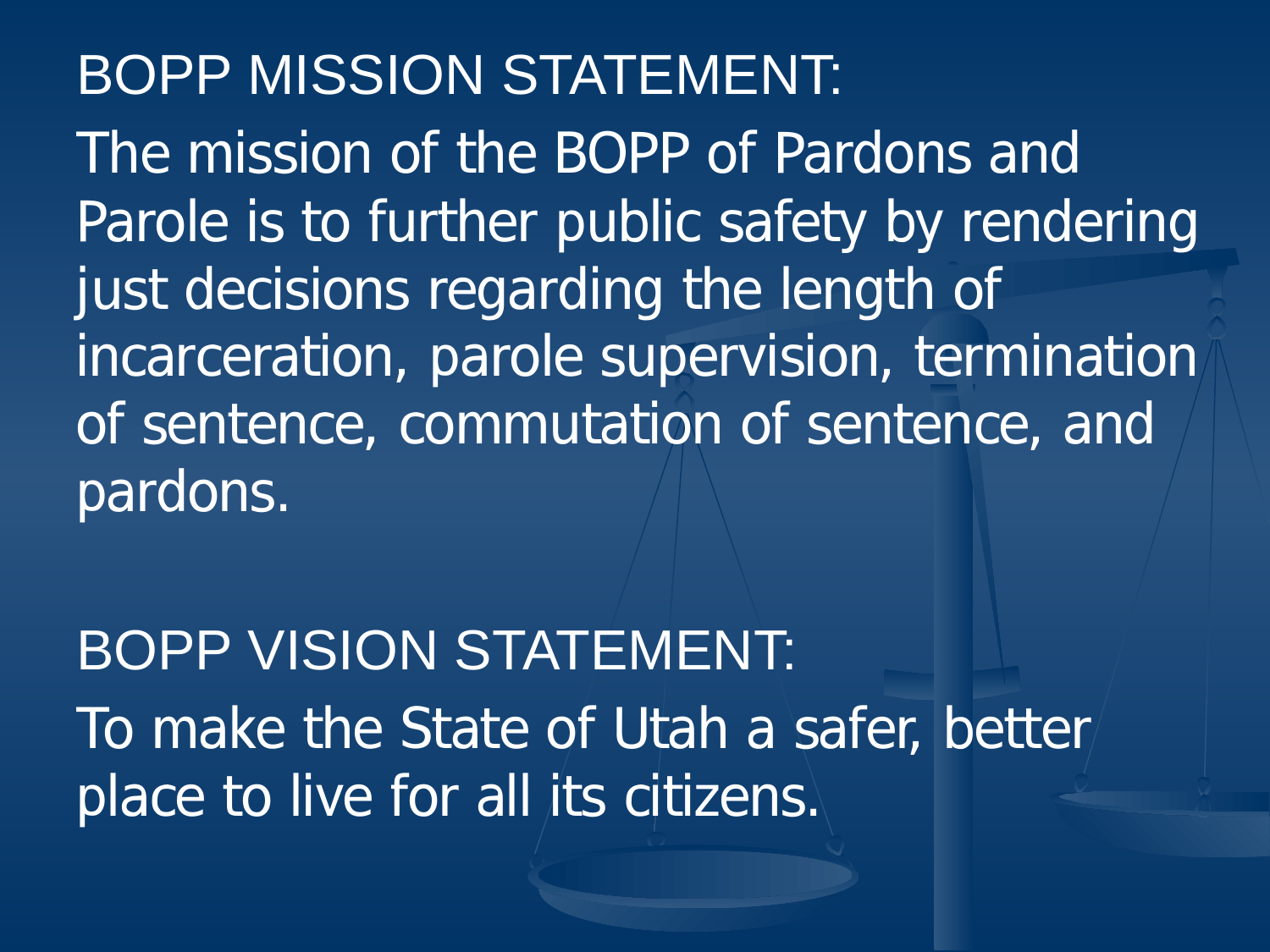

BOPP MISSION STATEMENT:
The mission of the BOPP of Pardons and Parole is to further public safety by rendering just decisions regarding the length of incarceration, parole supervision, termination of sentence, commutation of sentence, and pardons.

BOPP VISION STATEMENT:
To make the State of Utah a safer, better place to live for all its citizens.